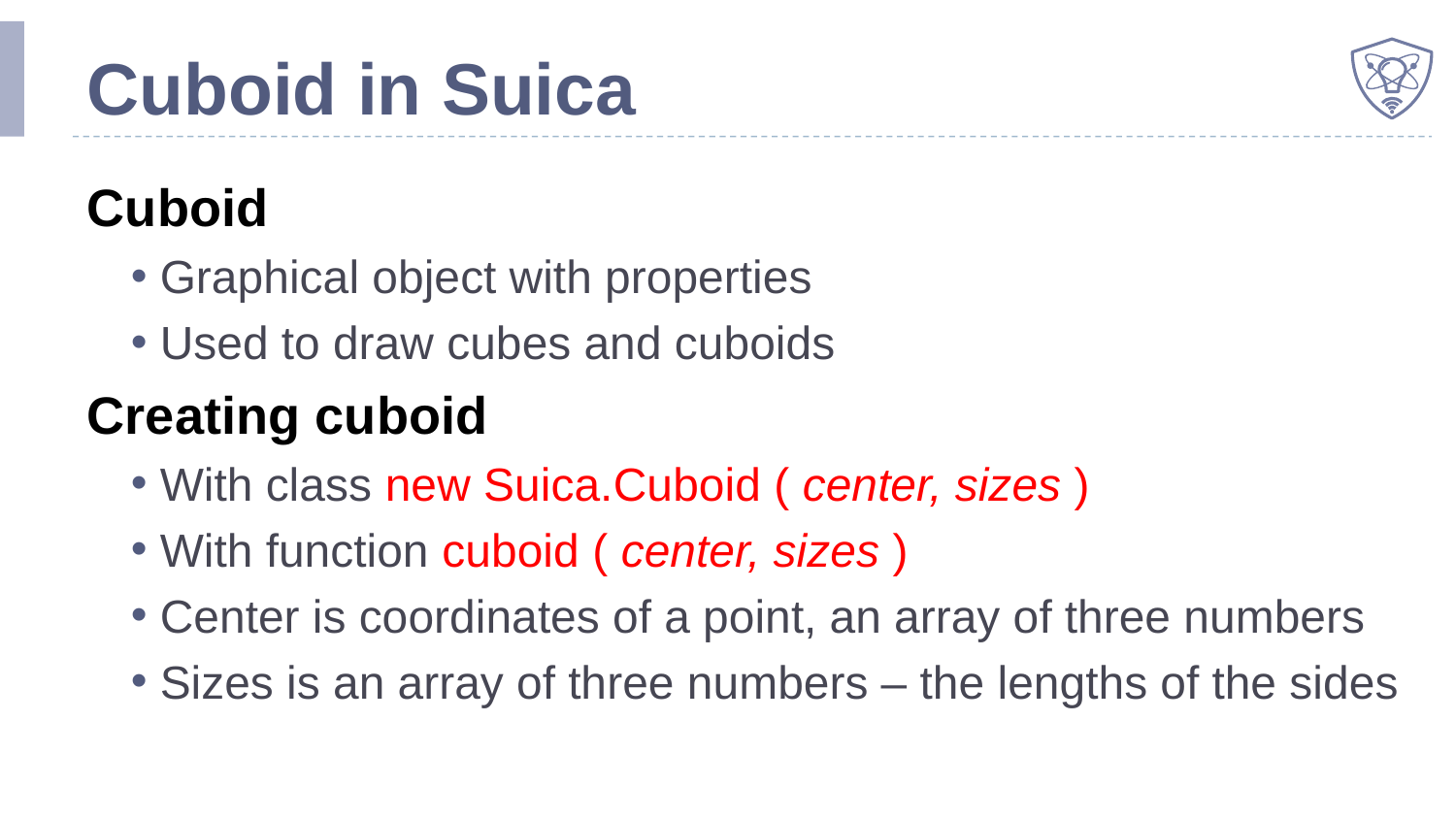

# Cuboid in Suica
Cuboid
Graphical object with properties
Used to draw cubes and cuboids
Creating cuboid
With class new Suica.Cuboid ( center, sizes )
With function cuboid ( center, sizes )
Center is coordinates of a point, an array of three numbers
Sizes is an array of three numbers – the lengths of the sides